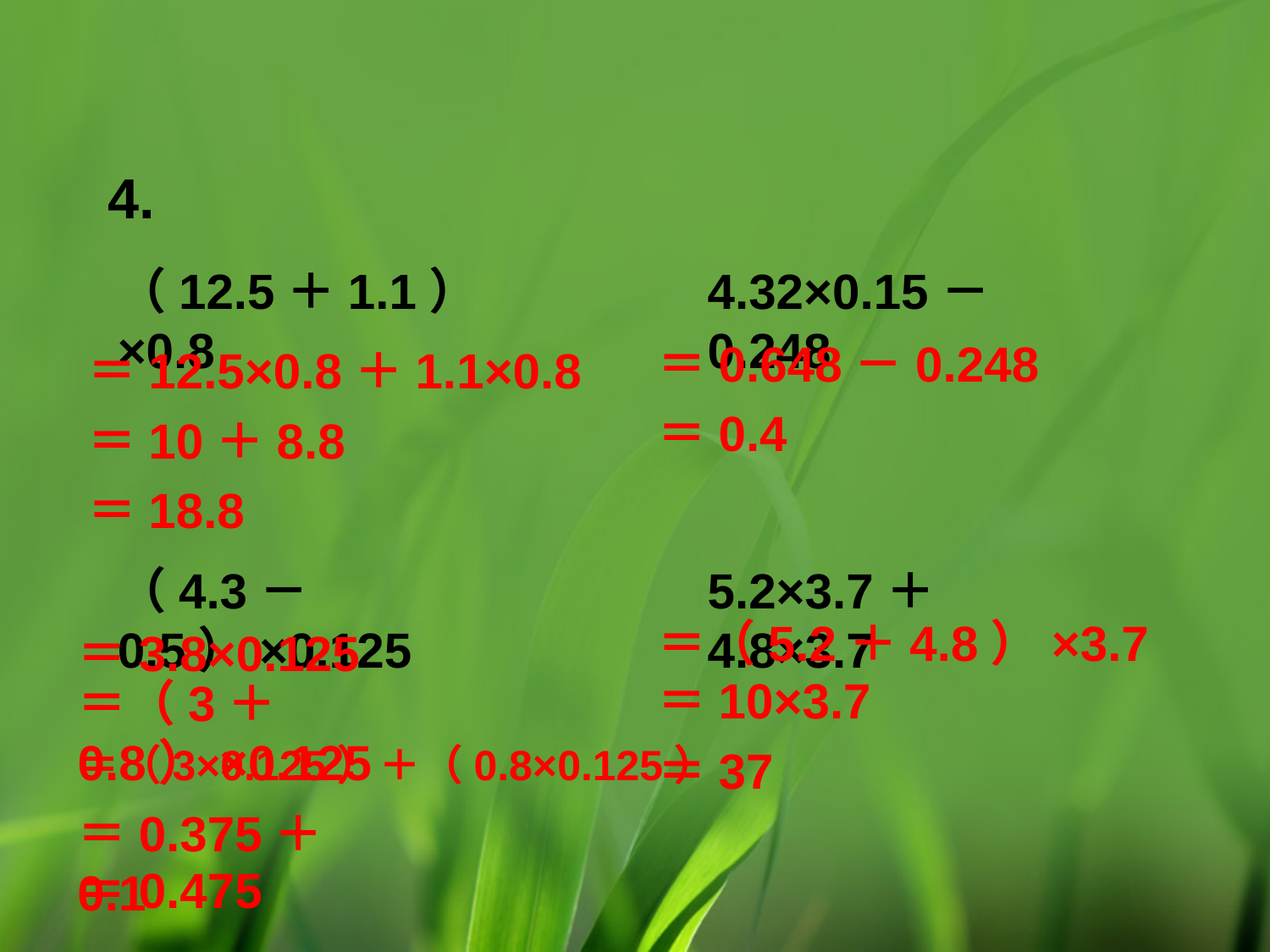

4.
（12.5＋1.1）×0.8
4.32×0.15－0.248
＝0.648－0.248
＝12.5×0.8＋1.1×0.8
＝0.4
＝10＋8.8
＝18.8
（4.3－0.5）×0.125
5.2×3.7＋4.8×3.7
＝（5.2＋4.8）×3.7
＝3.8×0.125
＝10×3.7
＝（3＋0.8）×0.125
＝（3×0.125）＋（0.8×0.125）
＝37
＝0.375＋0.1
＝0.475